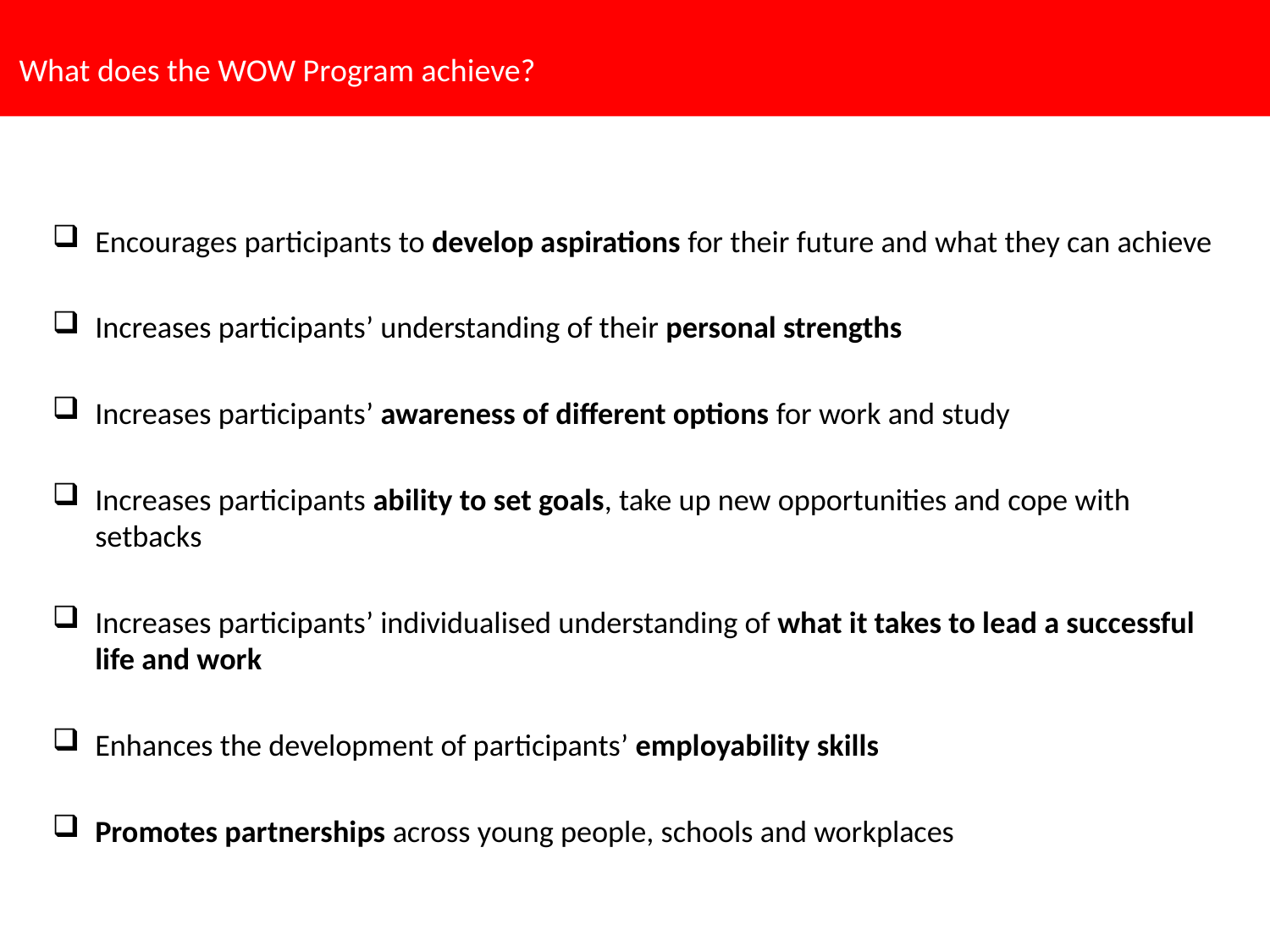

What does the WOW Program achieve?
What does the WOW program achieve?

Encourages participants to develop aspirations for their future and what they can achieve

Increases participants’ understanding of their personal strengths

Increases participants’ awareness of different options for work and study

Increases participants ability to set goals, take up new opportunities and cope with setbacks

Increases participants’ individualised understanding of what it takes to lead a successful life and work

Enhances the development of participants’ employability skills

Promotes partnerships across young people, schools and workplaces